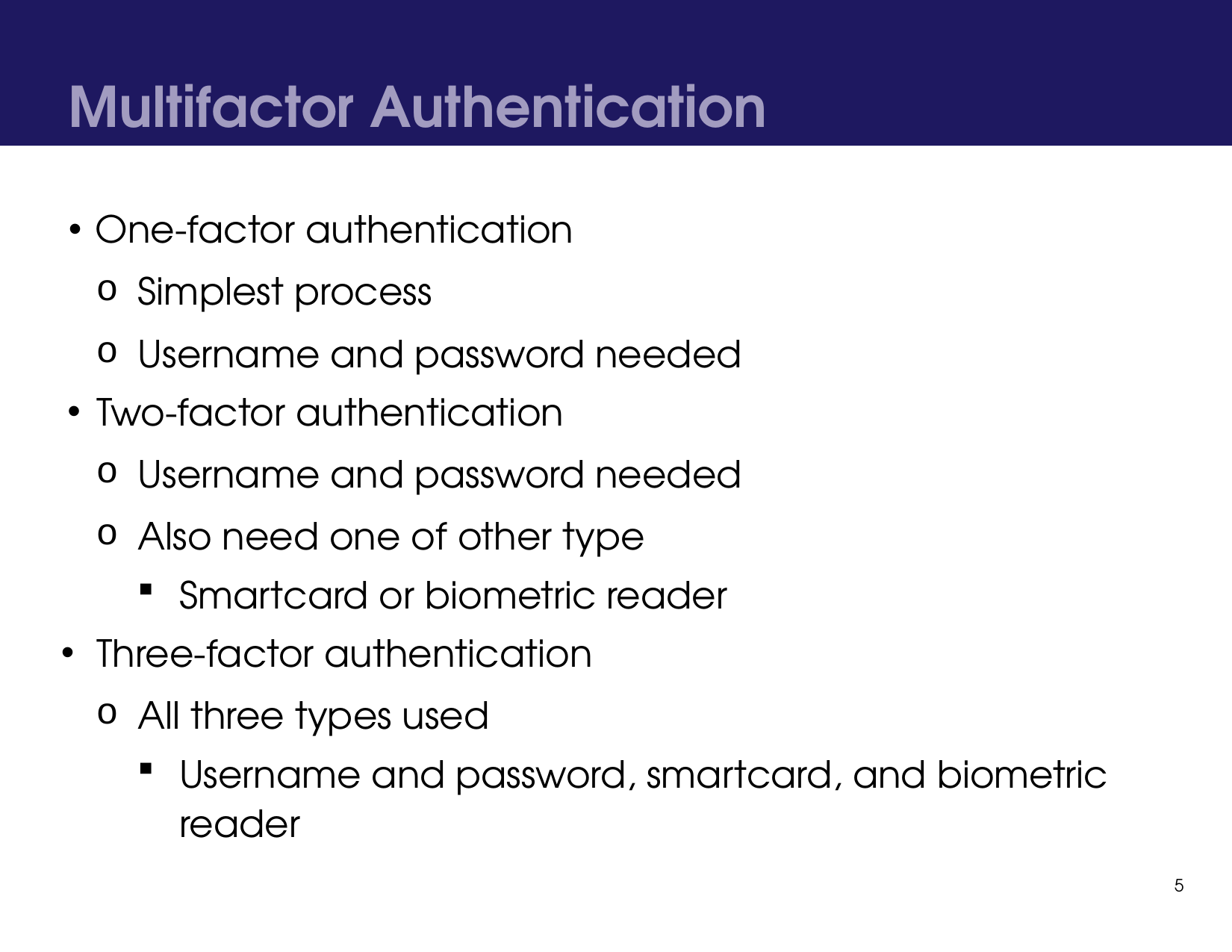

# Multifactor Authentication
One-factor authentication
Simplest process
Username and password needed
Two-factor authentication
Username and password needed
Also need one of other type
Smartcard or biometric reader
Three-factor authentication
All three types used
Username and password, smartcard, and biometric reader
5